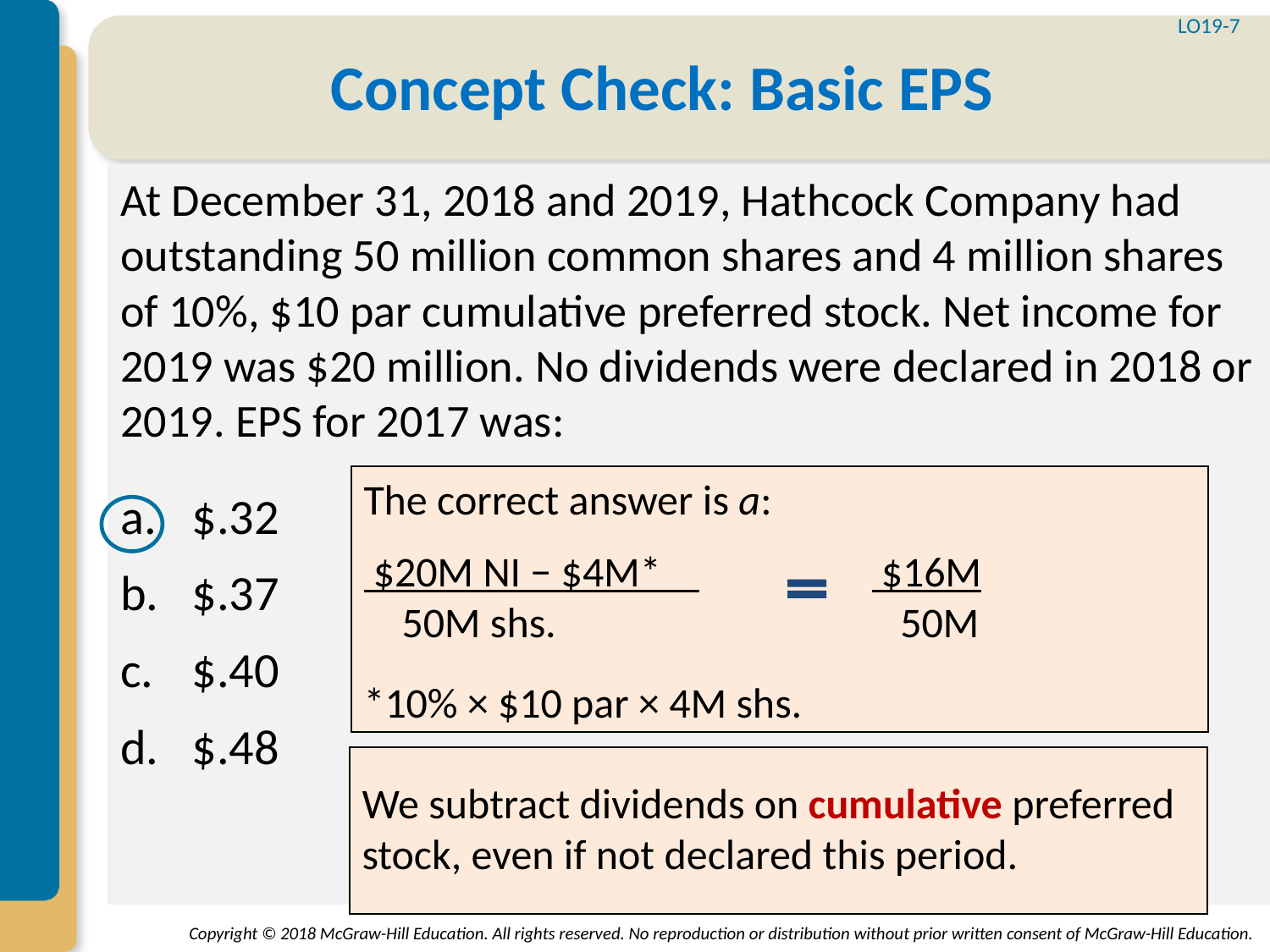

LO19-7
# Concept Check: Basic EPS
At December 31, 2018 and 2019, Hathcock Company had outstanding 50 million common shares and 4 million shares of 10%, $10 par cumulative preferred stock. Net income for 2019 was $20 million. No dividends were declared in 2018 or 2019. EPS for 2017 was:
$.32
$.37
$.40
$.48

The correct answer is a:
 $20M NI − $4M*    		 $16M
    50M shs. 	       		   50M

*10% × $10 par × 4M shs.

We subtract dividends on cumulative preferred stock, even if not declared this period.